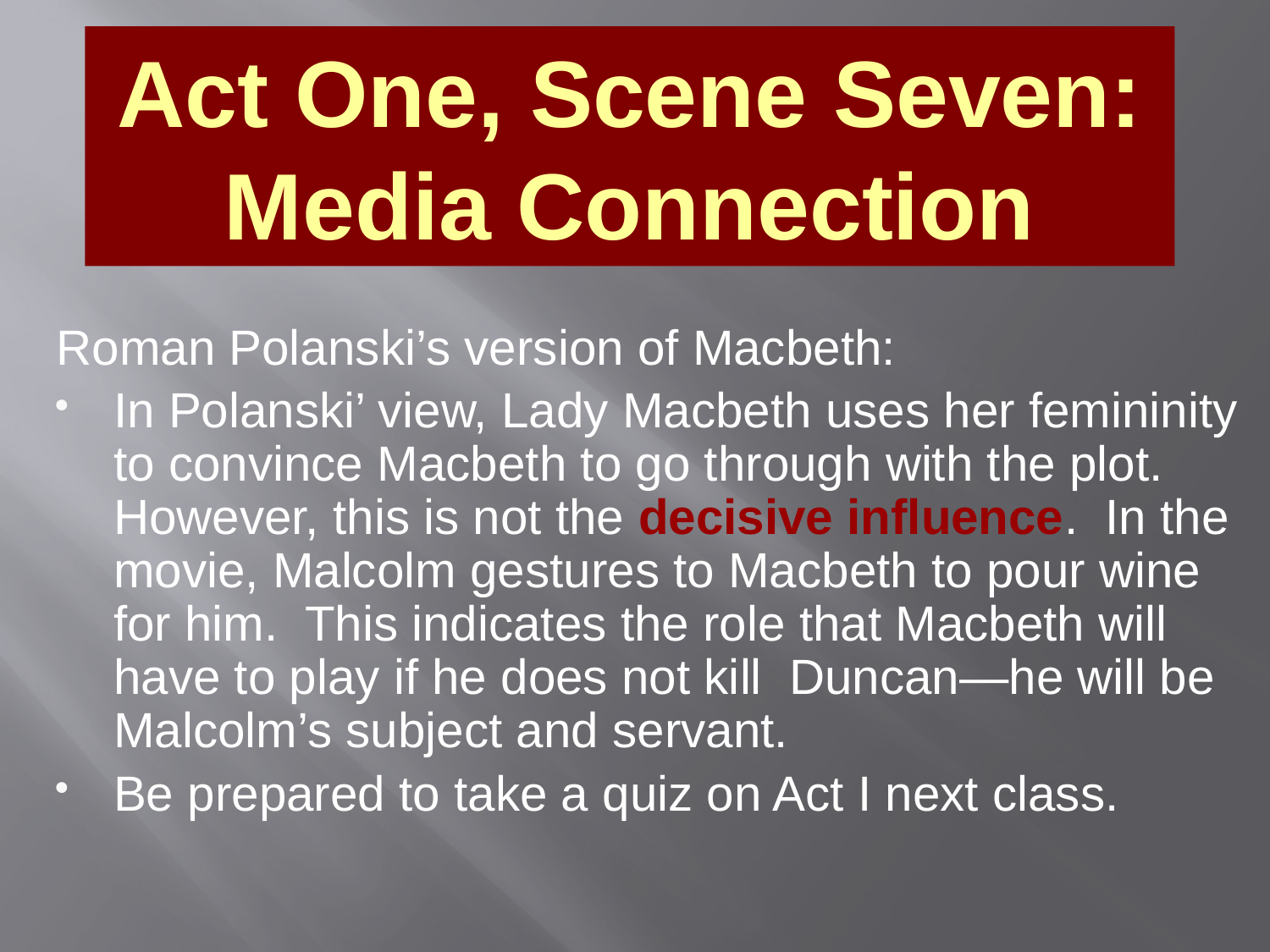

# Act One, Scene Seven: Media Connection
Roman Polanski’s version of Macbeth:
In Polanski’ view, Lady Macbeth uses her femininity to convince Macbeth to go through with the plot.  However, this is not the decisive influence.  In the movie, Malcolm gestures to Macbeth to pour wine for him.  This indicates the role that Macbeth will have to play if he does not kill  Duncan—he will be Malcolm’s subject and servant.
Be prepared to take a quiz on Act I next class.